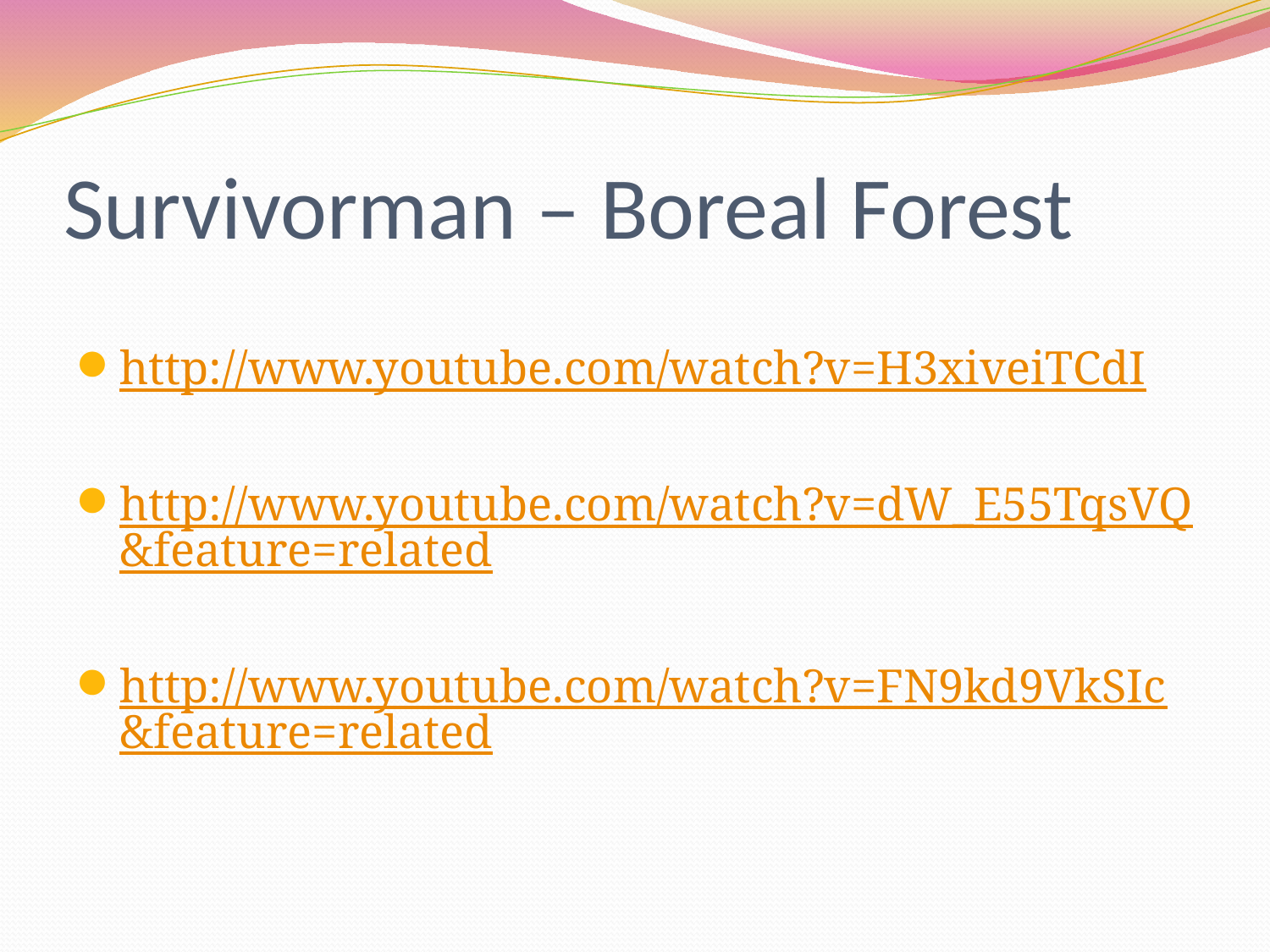

# Survivorman – Boreal Forest

http://www.youtube.com/watch?v=H3xiveiTCdI

http://www.youtube.com/watch?v=dW_E55TqsVQ&feature=related

http://www.youtube.com/watch?v=FN9kd9VkSIc&feature=related